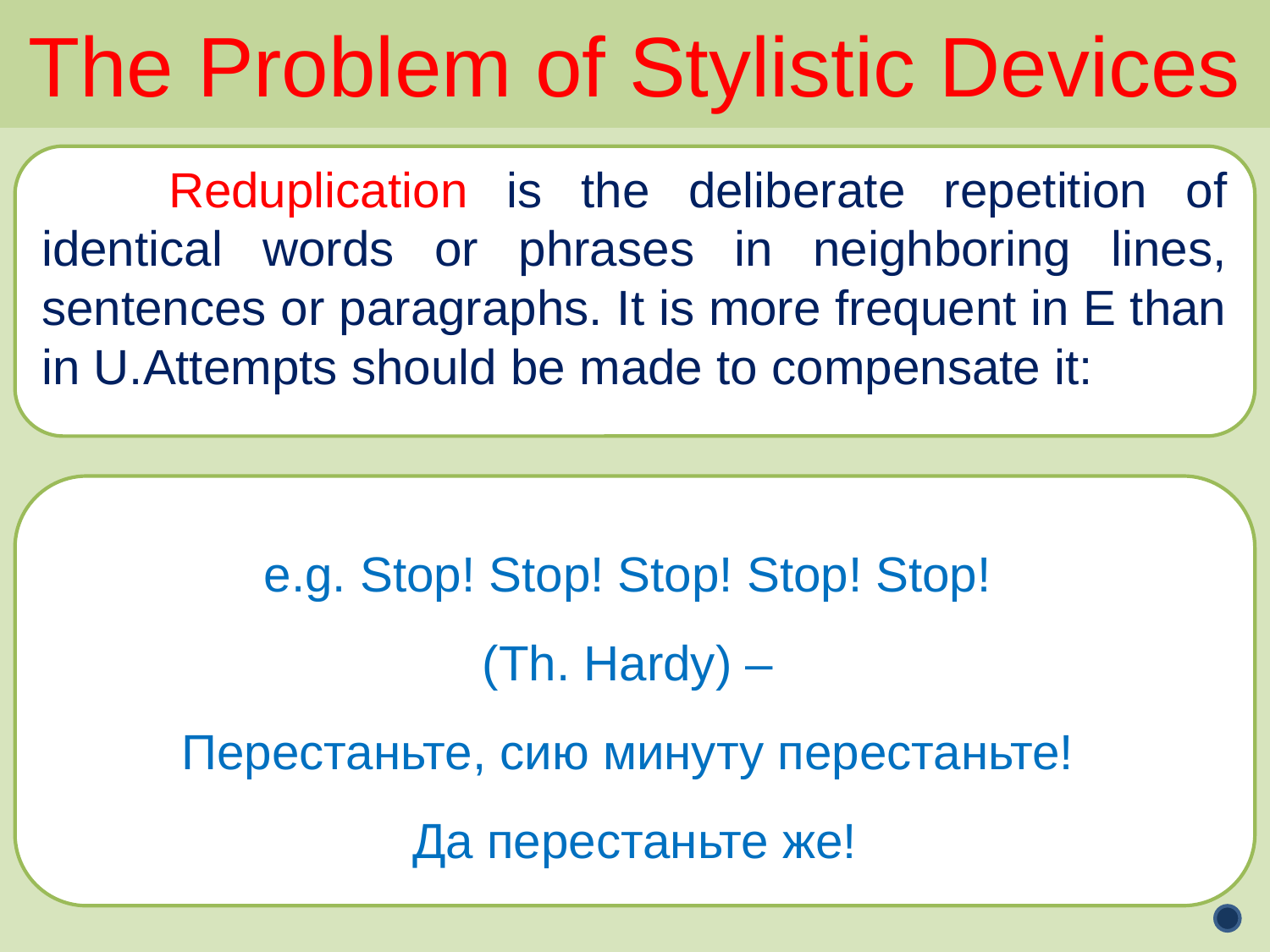

The Problem of Stylistic Devices

	Reduplication is the deliberate repetition of identical words or phrases in neighboring lines, sentences or paragraphs. It is more frequent in E than in U.Attempts should be made to compensate it:

e.g. Stop! Stop! Stop! Stop! Stop!
(Th. Hardy) –
Перестаньте, сию минуту перестаньте!
Да перестаньте же!